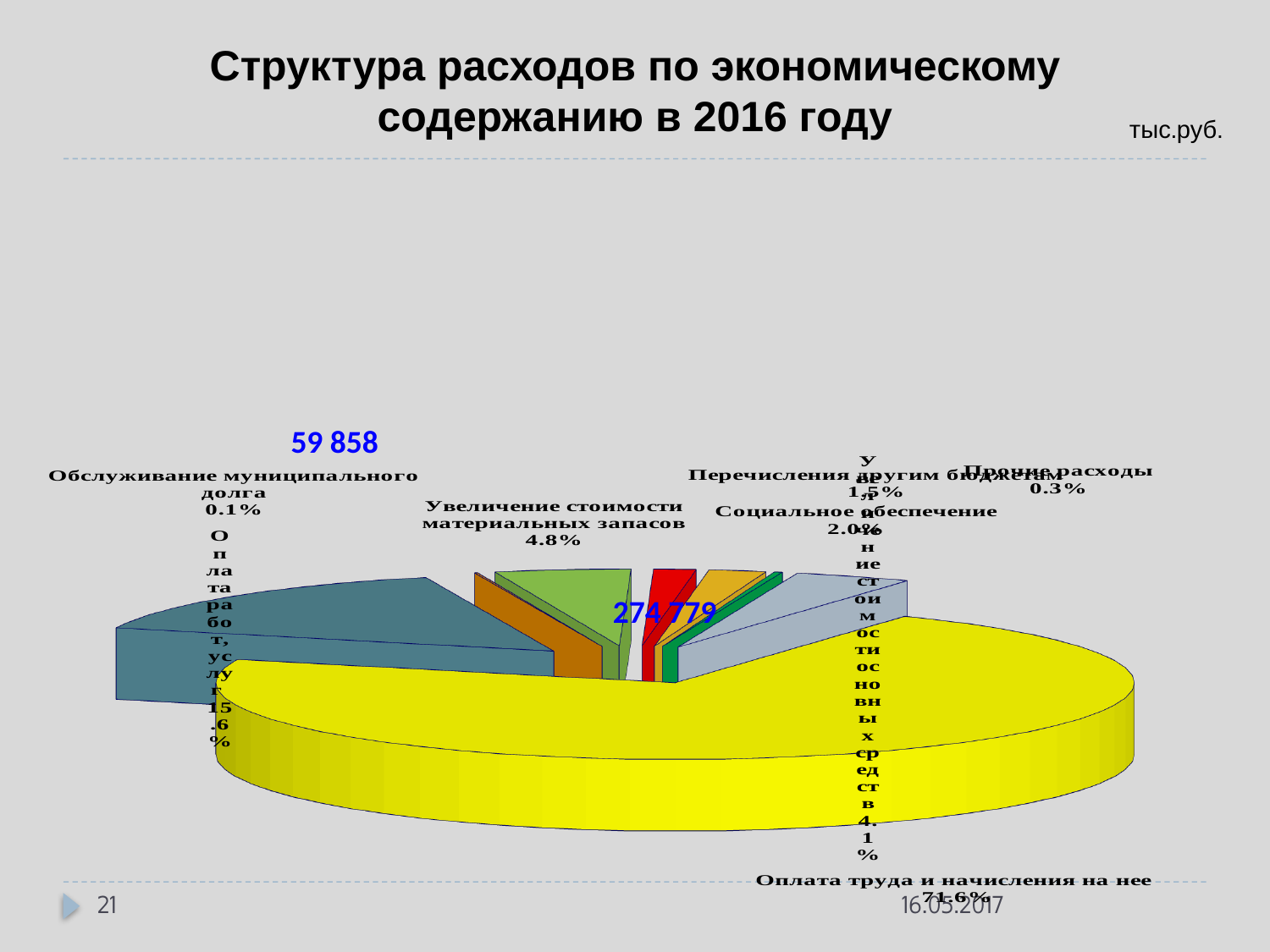

# Структура расходов по экономическому содержанию в 2016 году
тыс.руб.

[unsupported chart]

59 858
274 779
21
16.05.2017